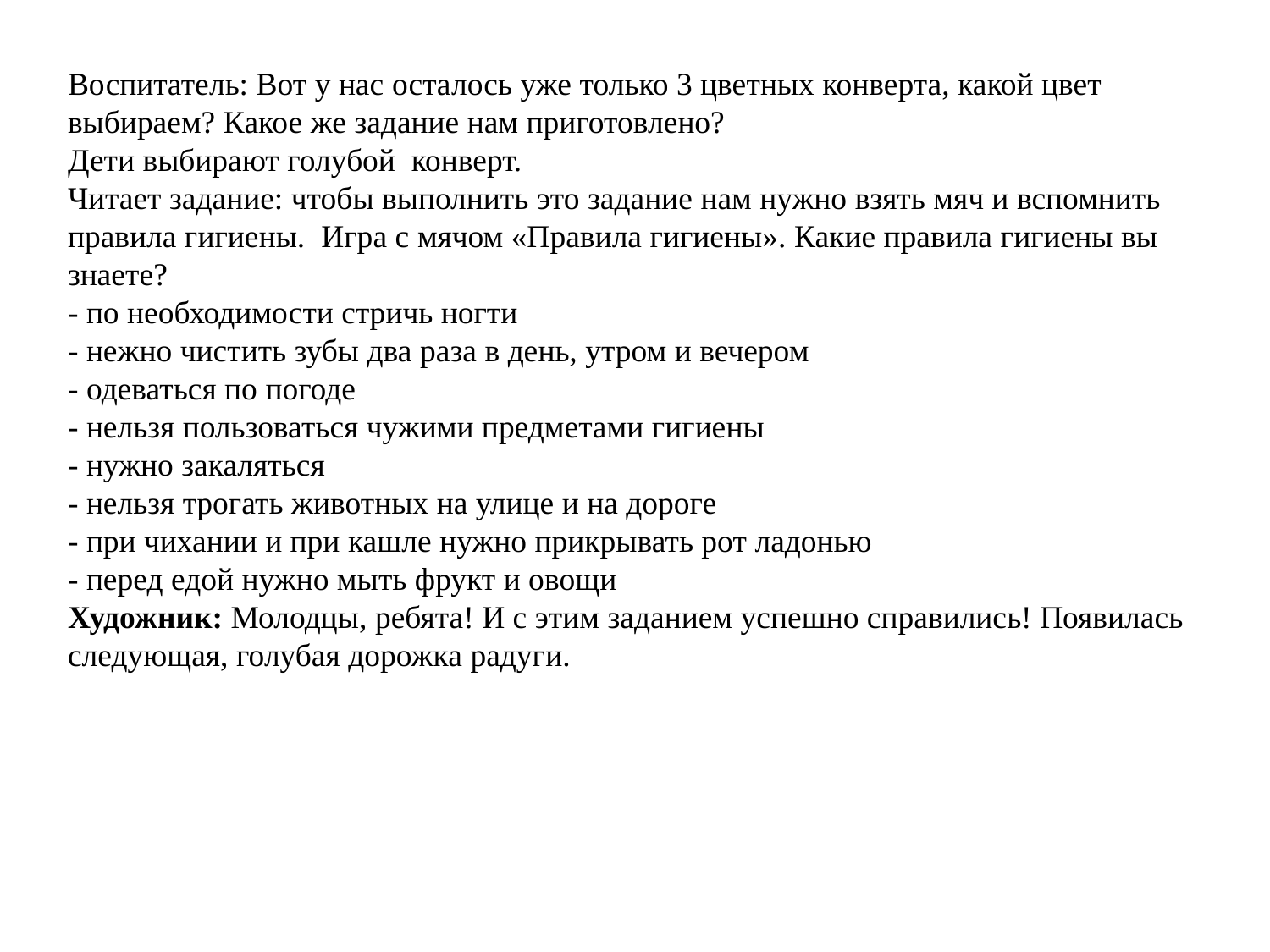

Воспитатель: Вот у нас осталось уже только 3 цветных конверта, какой цвет выбираем? Какое же задание нам приготовлено?
Дети выбирают голубой  конверт.
Читает задание: чтобы выполнить это задание нам нужно взять мяч и вспомнить правила гигиены.  Игра с мячом «Правила гигиены». Какие правила гигиены вы знаете?
- по необходимости стричь ногти
- нежно чистить зубы два раза в день, утром и вечером
- одеваться по погоде
- нельзя пользоваться чужими предметами гигиены
- нужно закаляться
- нельзя трогать животных на улице и на дороге
- при чихании и при кашле нужно прикрывать рот ладонью
- перед едой нужно мыть фрукт и овощи
Художник: Молодцы, ребята! И с этим заданием успешно справились! Появилась следующая, голубая дорожка радуги.